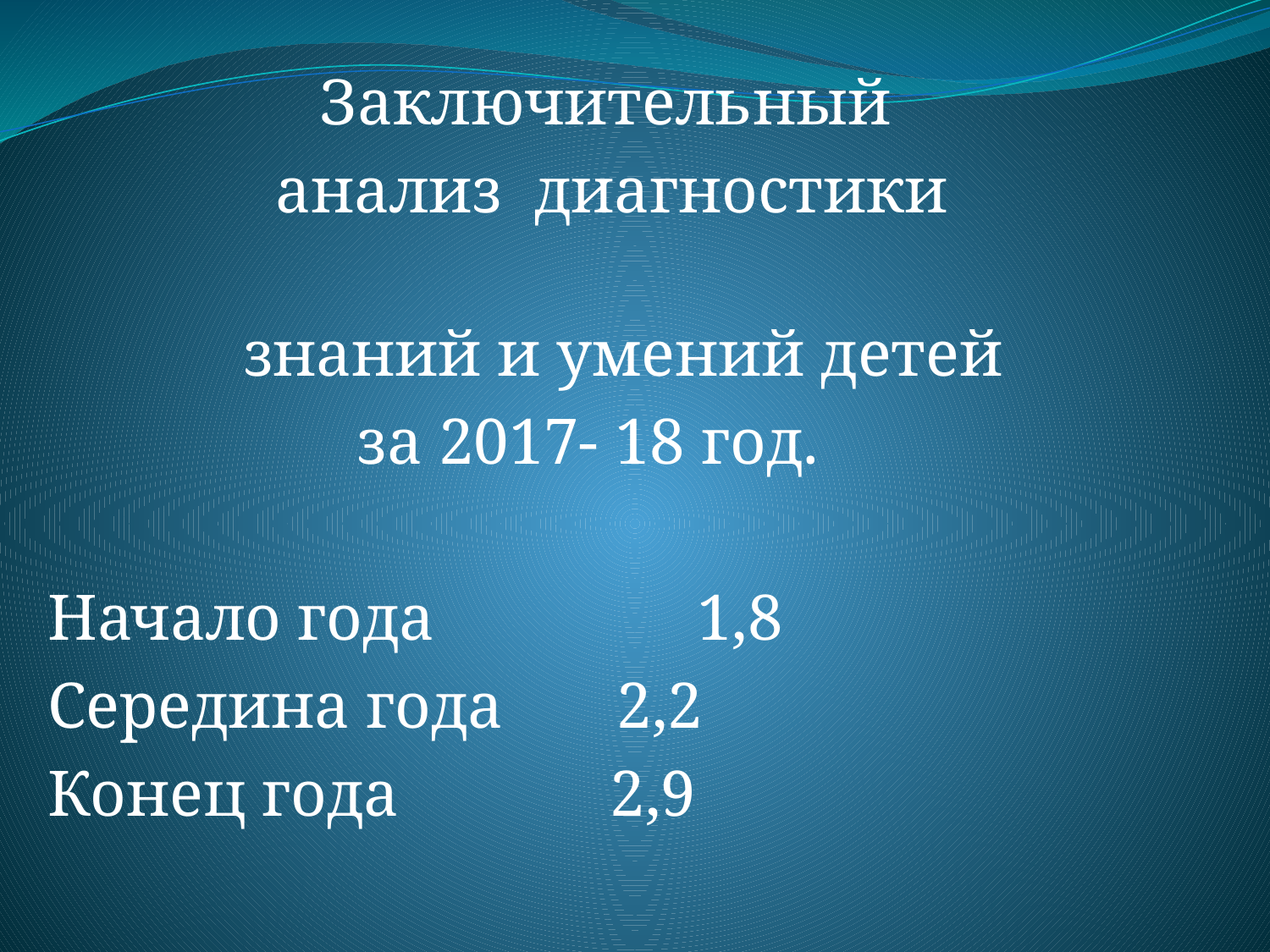

Заключительный
               анализ  диагностики
             знаний и умений детей
                    за 2017- 18 год.

 Начало года	          1,8
 Середина года       2,2
 Конец года             2,9

#